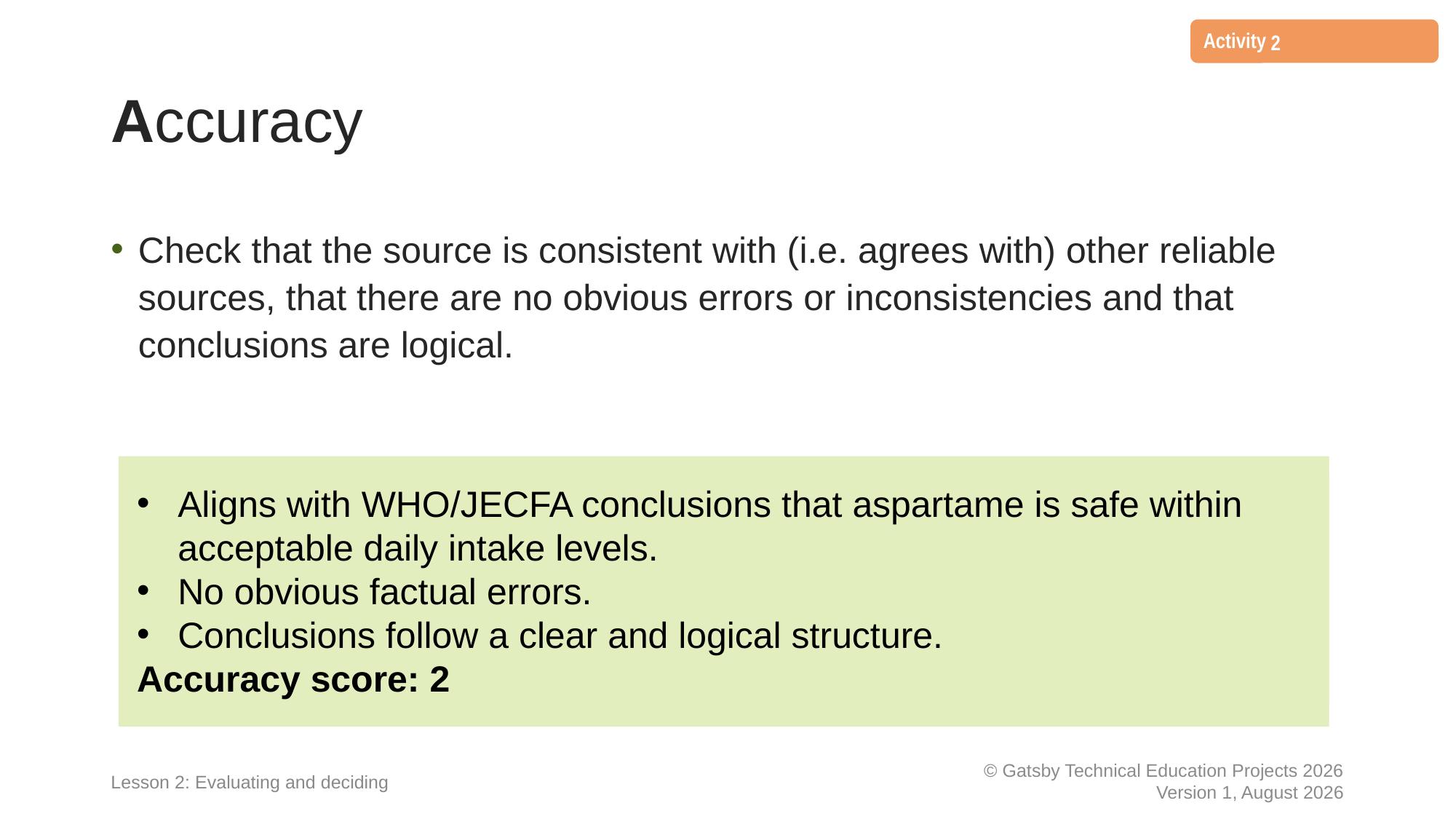

2
# Accuracy
Check that the source is consistent with (i.e. agrees with) other reliable sources, that there are no obvious errors or inconsistencies and that conclusions are logical.

Aligns with WHO/JECFA conclusions that aspartame is safe within acceptable daily intake levels.
No obvious factual errors.
Conclusions follow a clear and logical structure.
Accuracy score: 2
Lesson 2: Evaluating and deciding